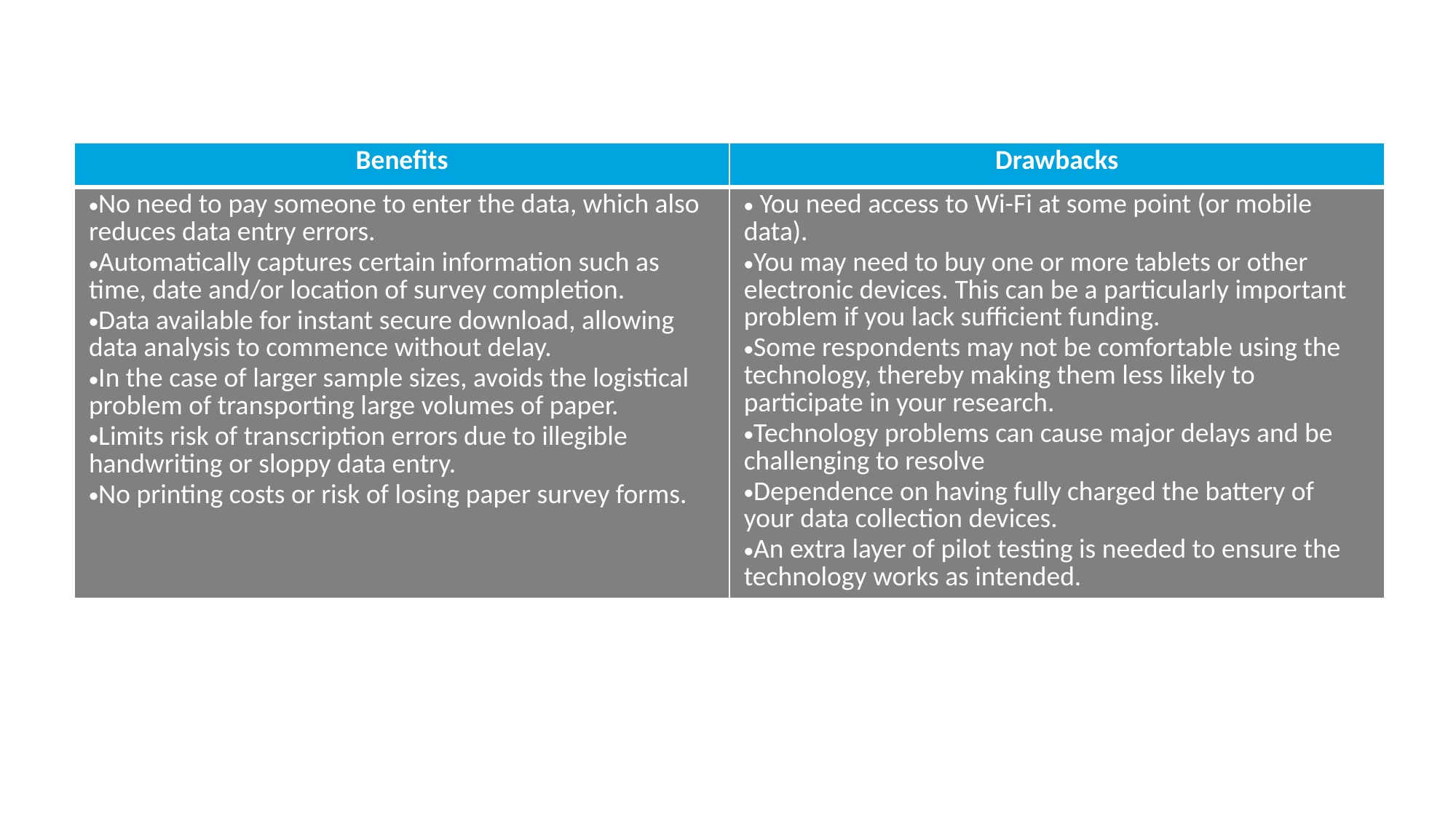

| Benefits | Drawbacks |
| --- | --- |
| No need to pay someone to enter the data, which also reduces data entry errors. Automatically captures certain information such as time, date and/or location of survey completion. Data available for instant secure download, allowing data analysis to commence without delay. In the case of larger sample sizes, avoids the logistical problem of transporting large volumes of paper. Limits risk of transcription errors due to illegible handwriting or sloppy data entry. No printing costs or risk of losing paper survey forms. | You need access to Wi-Fi at some point (or mobile data). You may need to buy one or more tablets or other electronic devices. This can be a particularly important problem if you lack sufficient funding. Some respondents may not be comfortable using the technology, thereby making them less likely to participate in your research. Technology problems can cause major delays and be challenging to resolve Dependence on having fully charged the battery of your data collection devices. An extra layer of pilot testing is needed to ensure the technology works as intended. |